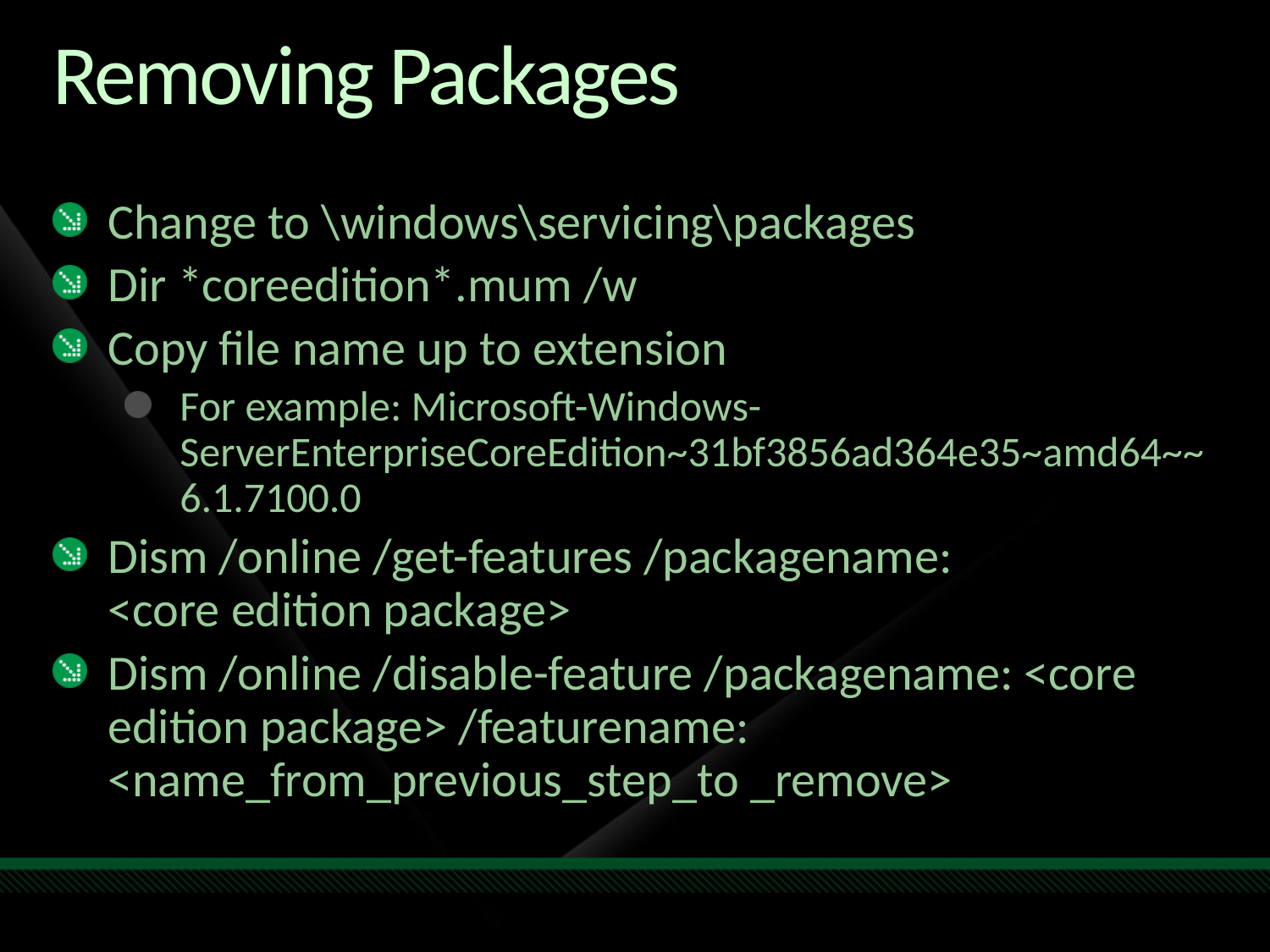

# Removing Packages
Change to \windows\servicing\packages
Dir *coreedition*.mum /w
Copy file name up to extension
For example: Microsoft-Windows-ServerEnterpriseCoreEdition~31bf3856ad364e35~amd64~~6.1.7100.0
Dism /online /get-features /packagename:
<core edition package>
Dism /online /disable-feature /packagename: <core edition package> /featurename:
<name_from_previous_step_to _remove>